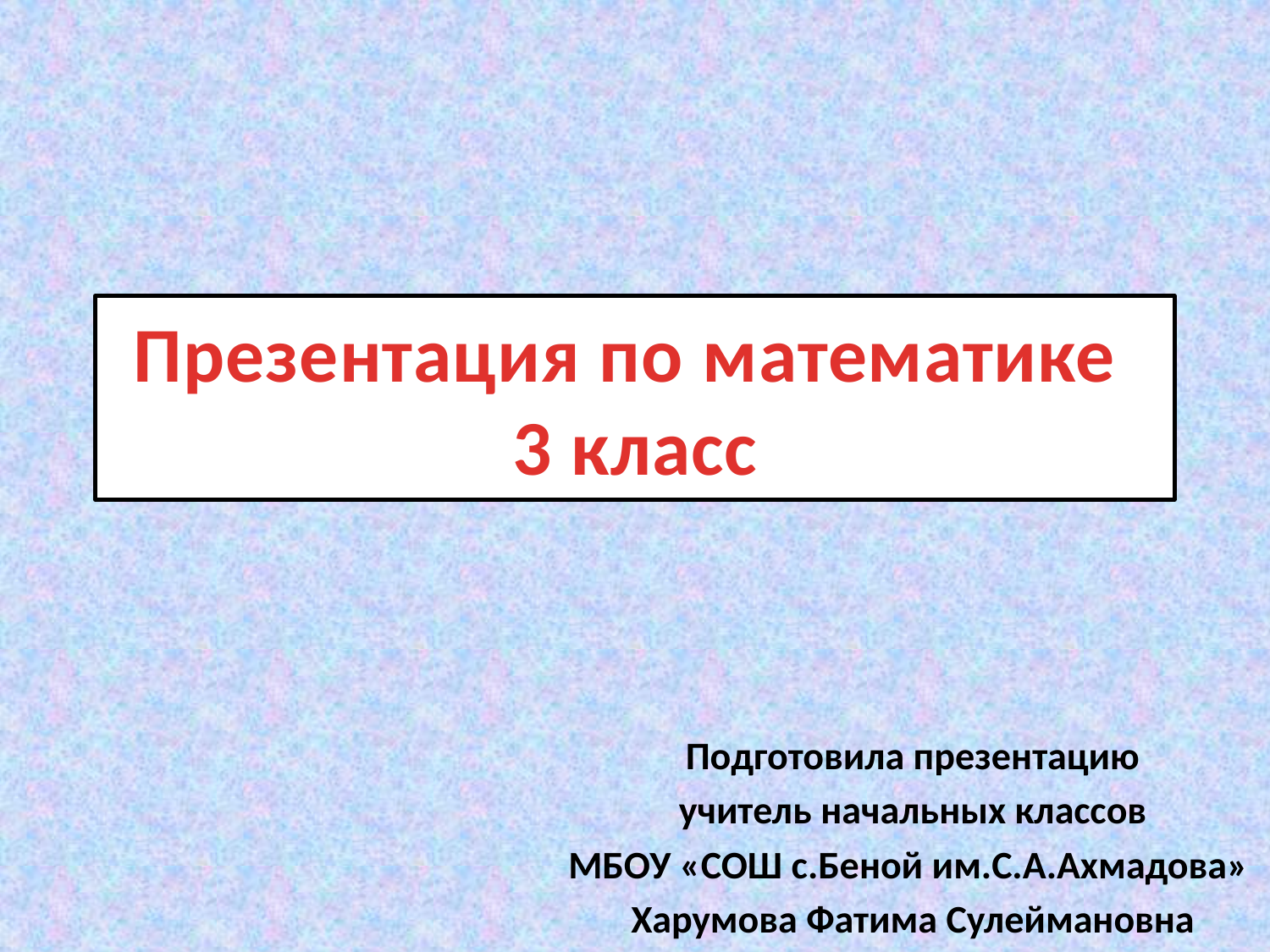

# Презентация по математике 3 класс
Подготовила презентацию
учитель начальных классов
МБОУ «СОШ с.Беной им.С.А.Ахмадова»
Харумова Фатима Сулеймановна